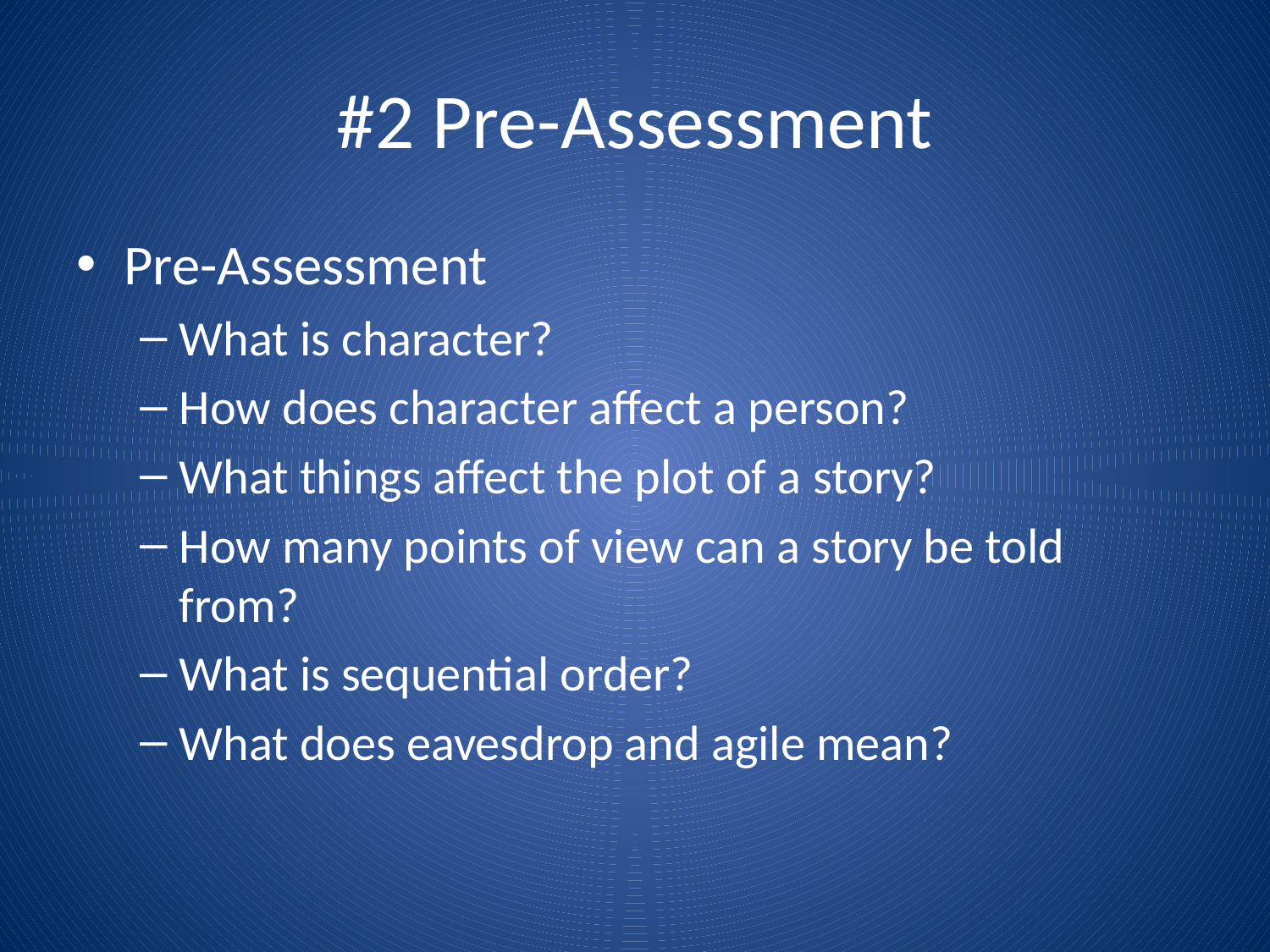

# #2 Pre-Assessment
Pre-Assessment
What is character?
How does character affect a person?
What things affect the plot of a story?
How many points of view can a story be told from?
What is sequential order?
What does eavesdrop and agile mean?